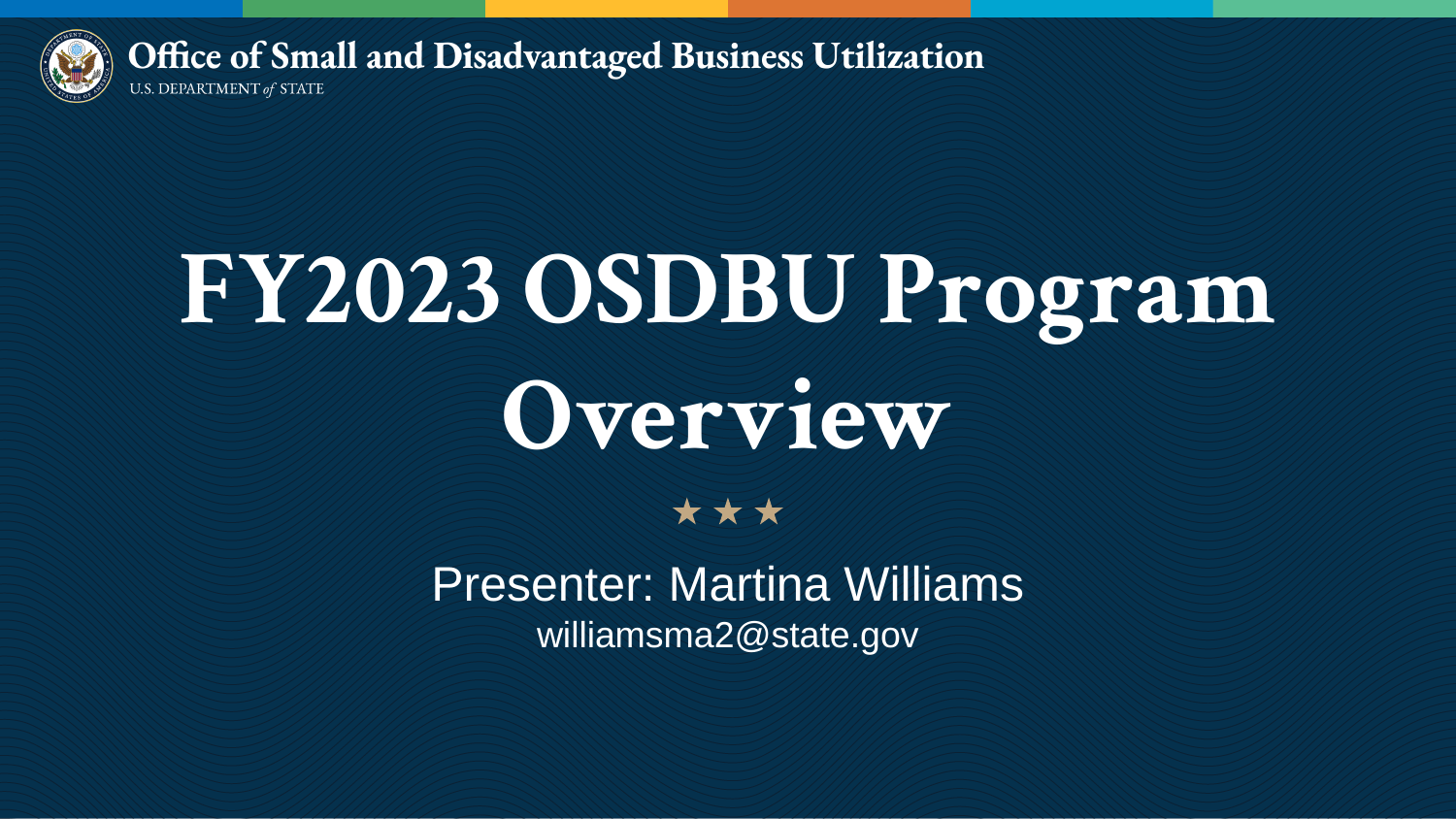

# FY2023 OSDBU Program Overview
Presenter: Martina Williams
williamsma2@state.gov